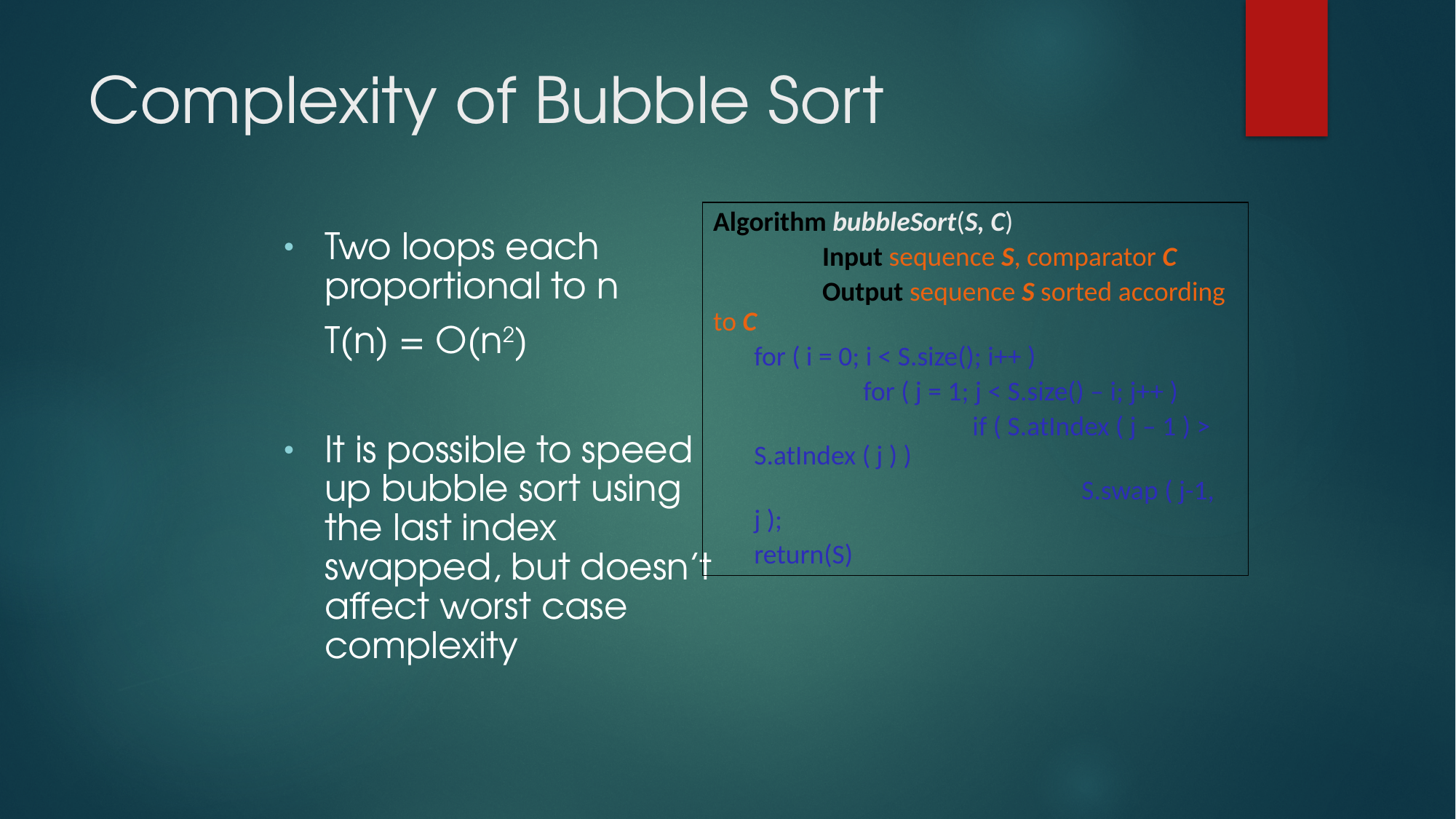

# Complexity of Bubble Sort

Two loops each proportional to n
	T(n) = O(n2)

It is possible to speed up bubble sort using the last index swapped, but doesn’t affect worst case complexity
Algorithm bubbleSort(S, C)
	Input sequence S, comparator C
	Output sequence S sorted according to C
for ( i = 0; i < S.size(); i++ )
	for ( j = 1; j < S.size() – i; j++ )
		if ( S.atIndex ( j – 1 ) > S.atIndex ( j ) )
			S.swap ( j-1, j );
return(S)